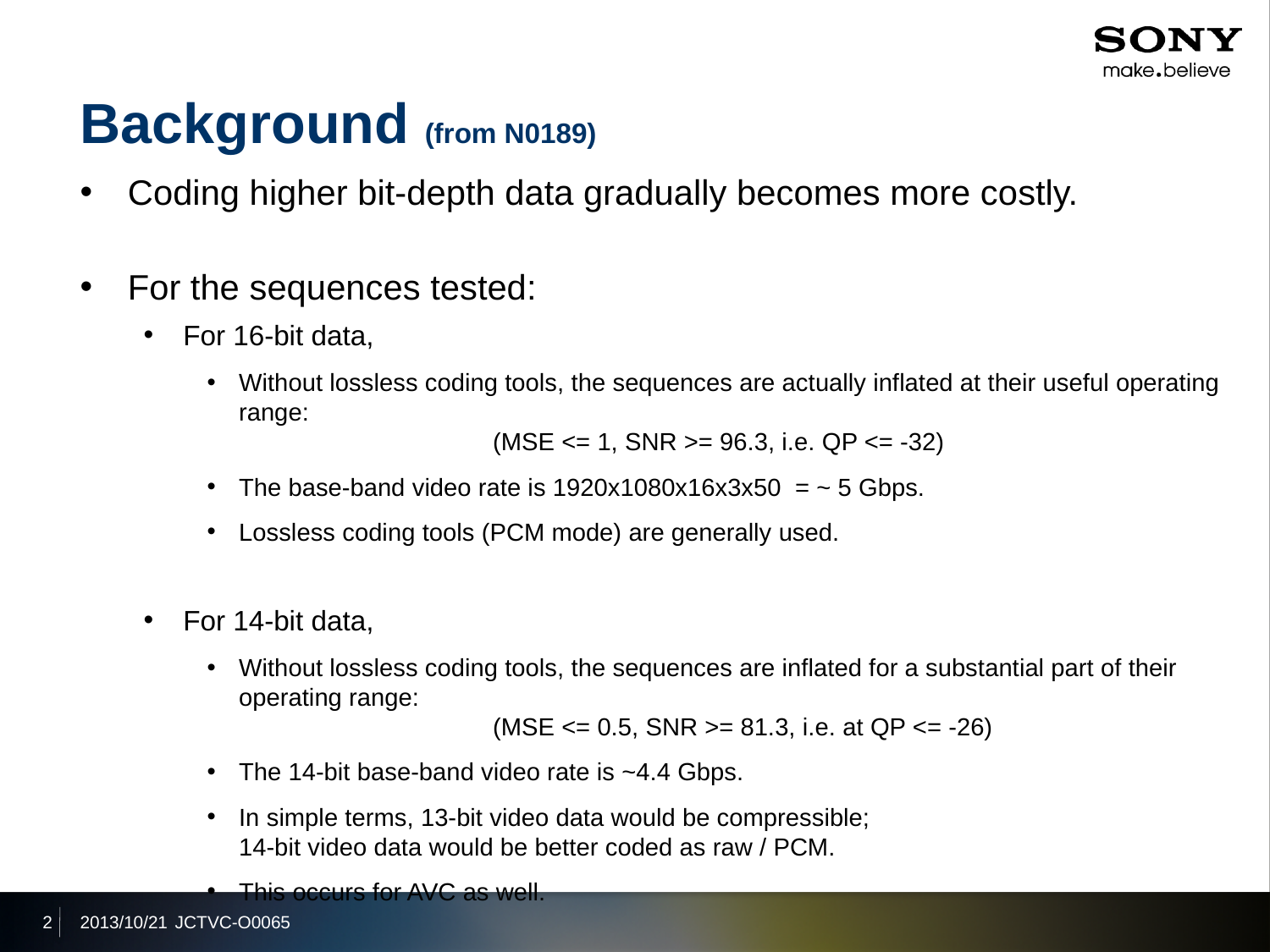

# Background (from N0189)
Coding higher bit-depth data gradually becomes more costly.

For the sequences tested:
For 16-bit data,
Without lossless coding tools, the sequences are actually inflated at their useful operating range:
		(MSE <= 1, SNR >= 96.3, i.e. QP <= -32)
The base-band video rate is 1920x1080x16x3x50  = ~ 5 Gbps.
Lossless coding tools (PCM mode) are generally used.

For 14-bit data,
Without lossless coding tools, the sequences are inflated for a substantial part of their operating range:
		(MSE <= 0.5, SNR >= 81.3, i.e. at QP <= -26)
The 14-bit base-band video rate is ~4.4 Gbps.
In simple terms, 13-bit video data would be compressible;
14-bit video data would be better coded as raw / PCM.
This occurs for AVC as well.
2
2013/10/21
JCTVC-O0065